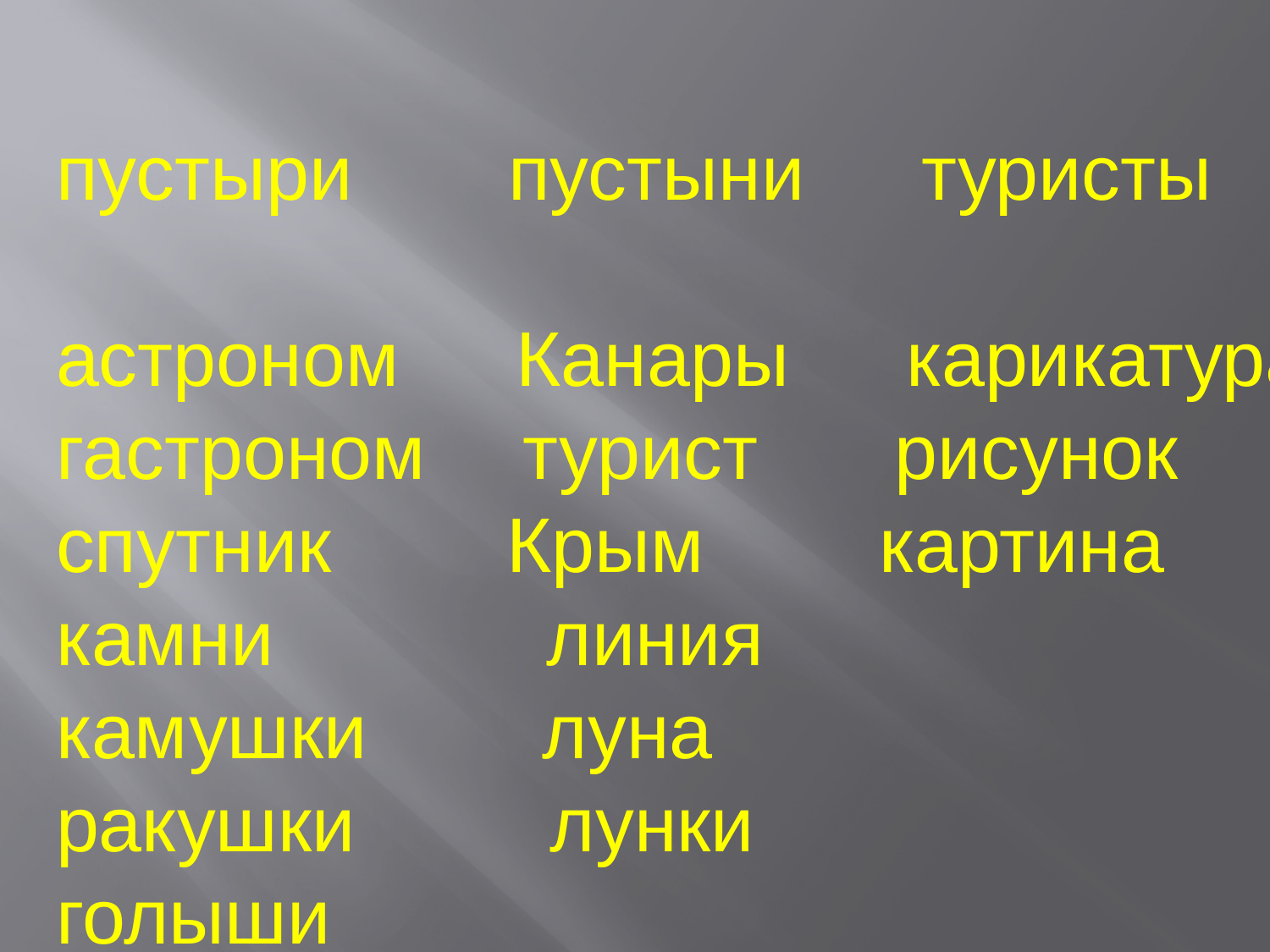

пустыри        пустыни      туристы

астроном      Канары      карикатура
гастроном     турист       рисунок
спутник         Крым         картина
камни              линия
камушки         луна
ракушки          лунки
голыши